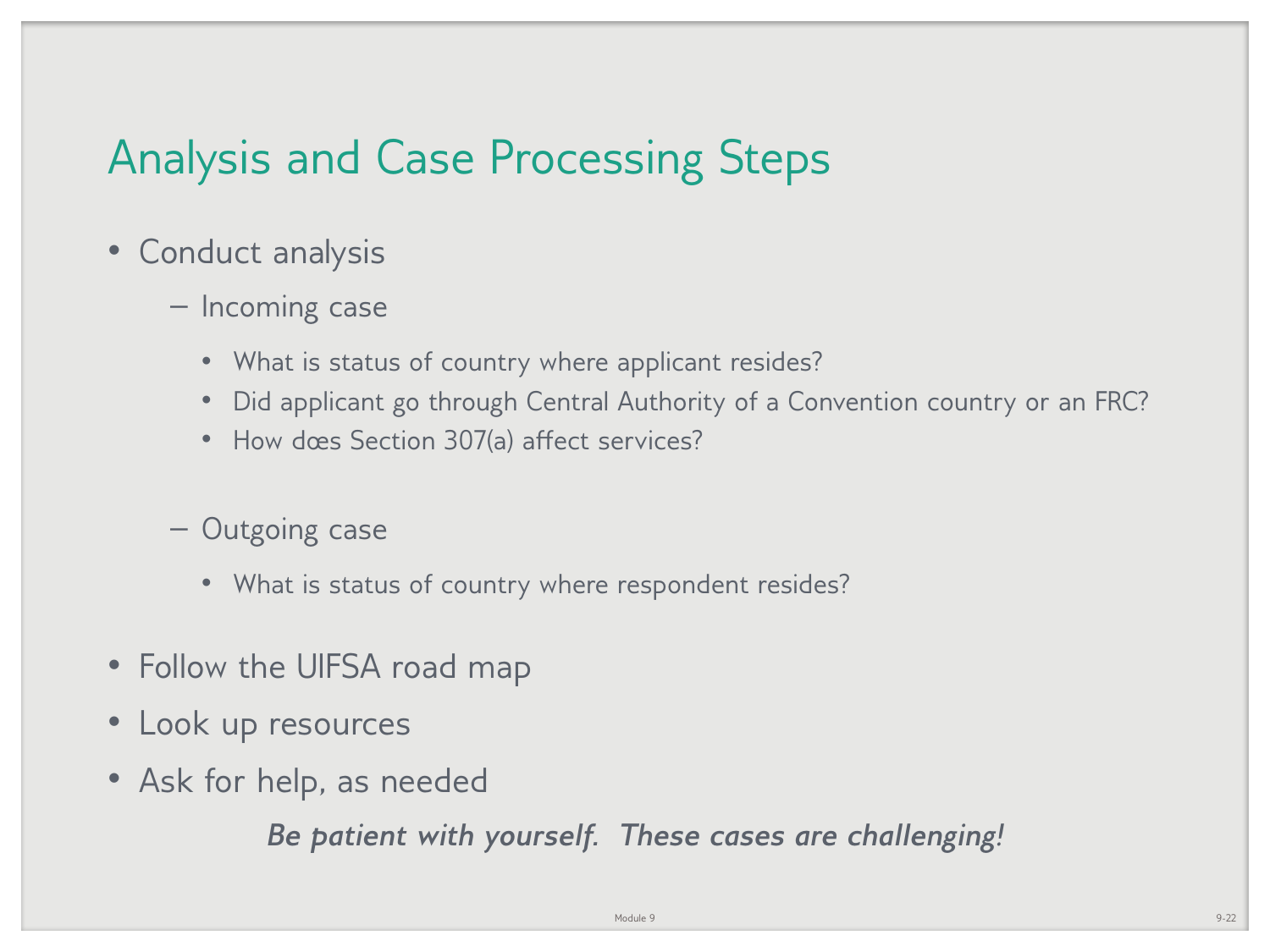

# Analysis and Case Processing Steps
Conduct analysis
Incoming case
What is status of country where applicant resides?
Did applicant go through Central Authority of a Convention country or an FRC?
How does Section 307(a) affect services?

Outgoing case
What is status of country where respondent resides?

Follow the UIFSA road map
Look up resources
Ask for help, as needed
Be patient with yourself.  These cases are challenging!

Module 9
9-22